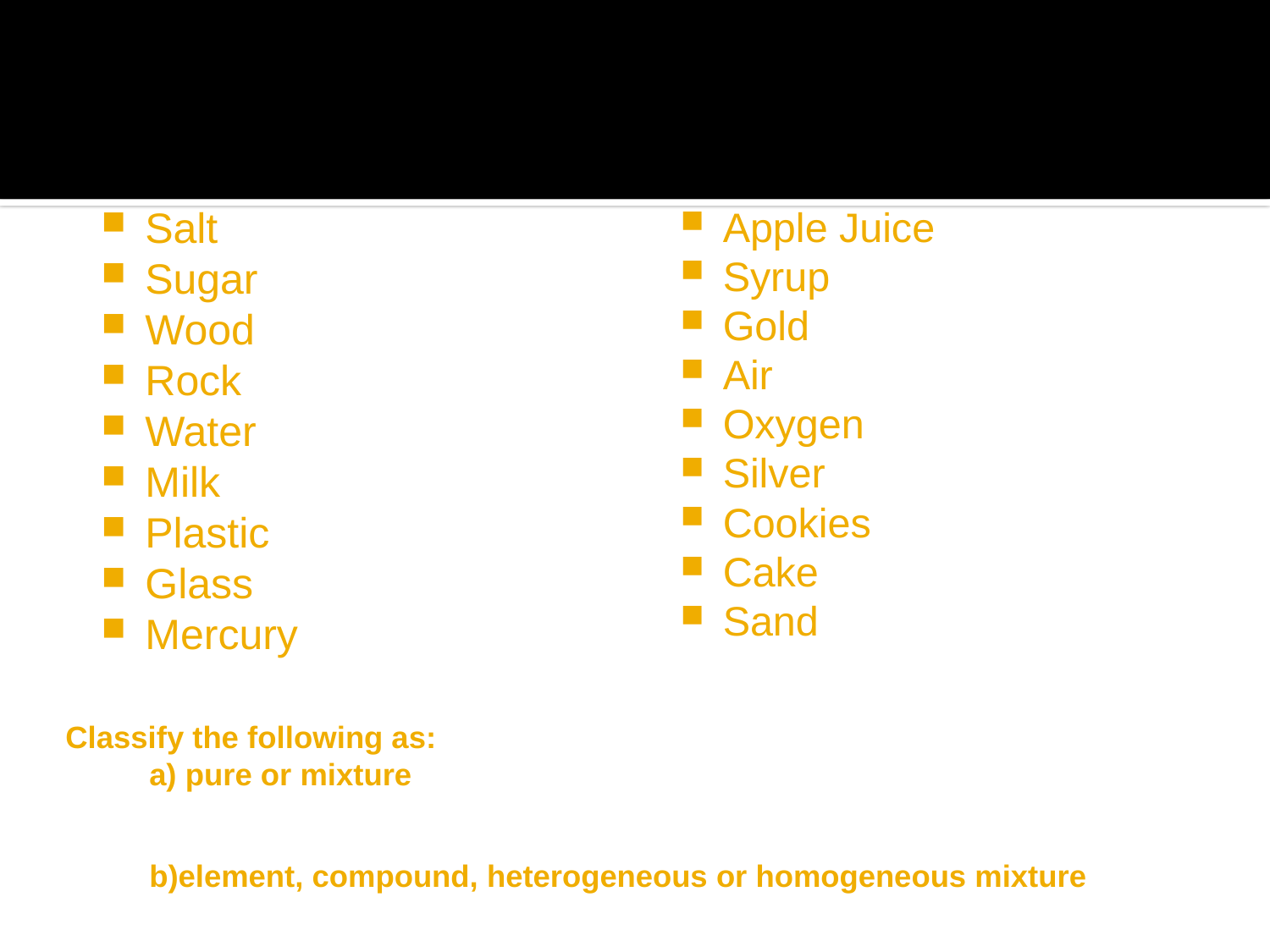

Salt
Sugar
Wood
Rock
Water
Milk
Plastic
Glass
Mercury

Apple Juice
Syrup
Gold
Air
Oxygen
Silver
Cookies
Cake
Sand
# Classify the following as: a) pure or mixture b)element, compound, heterogeneous or homogeneous mixture